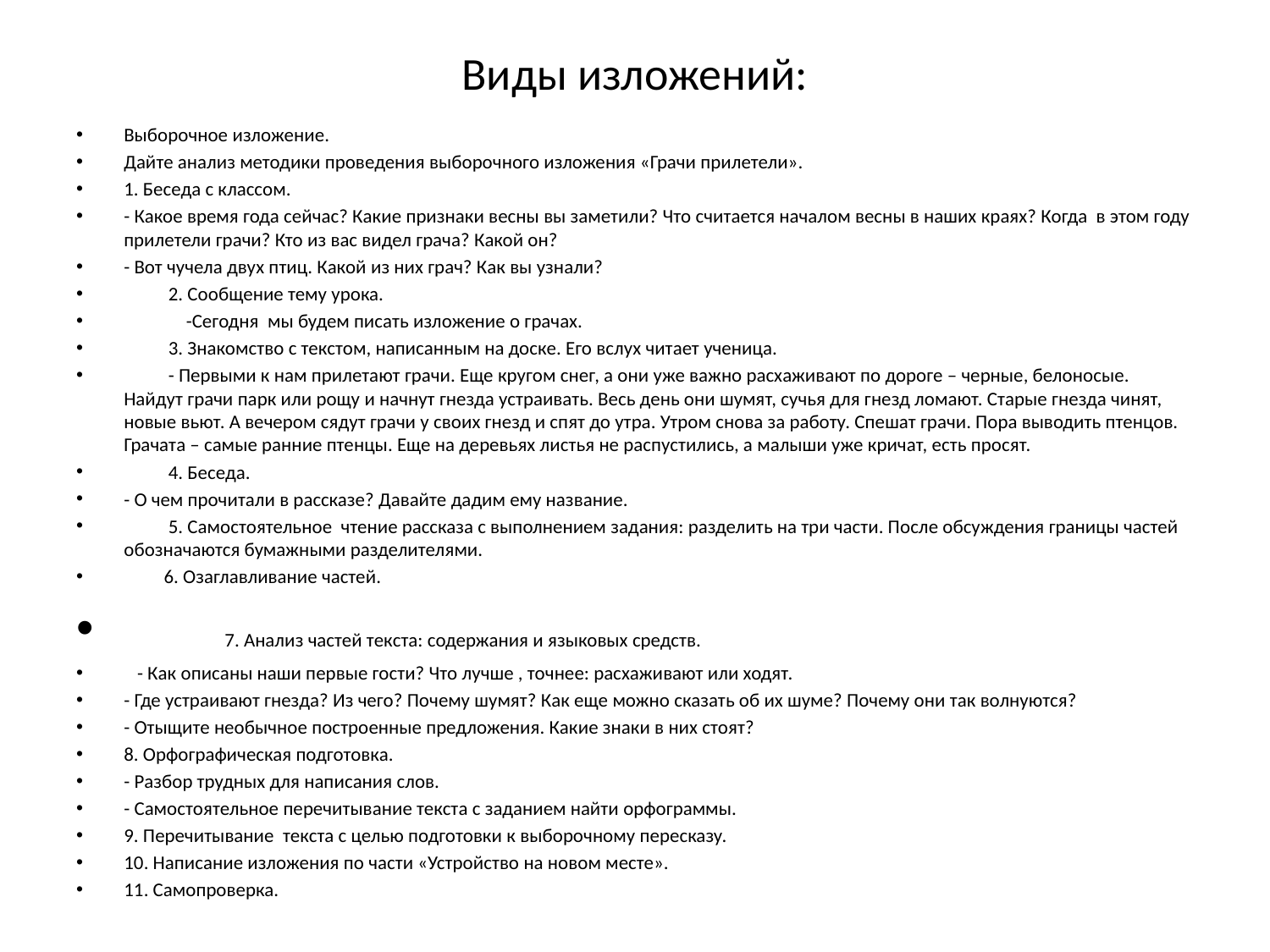

# Виды изложений:
Выборочное изложение.
Дайте анализ методики проведения выборочного изложения «Грачи прилетели».
1. Беседа с классом.
- Какое время года сейчас? Какие признаки весны вы заметили? Что считается началом весны в наших краях? Когда  в этом году прилетели грачи? Кто из вас видел грача? Какой он?
- Вот чучела двух птиц. Какой из них грач? Как вы узнали?
          2. Сообщение тему урока.
              -Сегодня  мы будем писать изложение о грачах.
          3. Знакомство с текстом, написанным на доске. Его вслух читает ученица.
          - Первыми к нам прилетают грачи. Еще кругом снег, а они уже важно расхаживают по дороге – черные, белоносые.  Найдут грачи парк или рощу и начнут гнезда устраивать. Весь день они шумят, сучья для гнезд ломают. Старые гнезда чинят, новые вьют. А вечером сядут грачи у своих гнезд и спят до утра. Утром снова за работу. Спешат грачи. Пора выводить птенцов. Грачата – самые ранние птенцы. Еще на деревьях листья не распустились, а малыши уже кричат, есть просят.
          4. Беседа.
- О чем прочитали в рассказе? Давайте дадим ему название.
          5. Самостоятельное  чтение рассказа с выполнением задания: разделить на три части. После обсуждения границы частей обозначаются бумажными разделителями.
         6. Озаглавливание частей.
         7. Анализ частей текста: содержания и языковых средств.
   - Как описаны наши первые гости? Что лучше , точнее: расхаживают или ходят.
- Где устраивают гнезда? Из чего? Почему шумят? Как еще можно сказать об их шуме? Почему они так волнуются?
- Отыщите необычное построенные предложения. Какие знаки в них стоят?
8. Орфографическая подготовка.
- Разбор трудных для написания слов.
- Самостоятельное перечитывание текста с заданием найти орфограммы.
9. Перечитывание  текста с целью подготовки к выборочному пересказу.
10. Написание изложения по части «Устройство на новом месте».
11. Самопроверка.